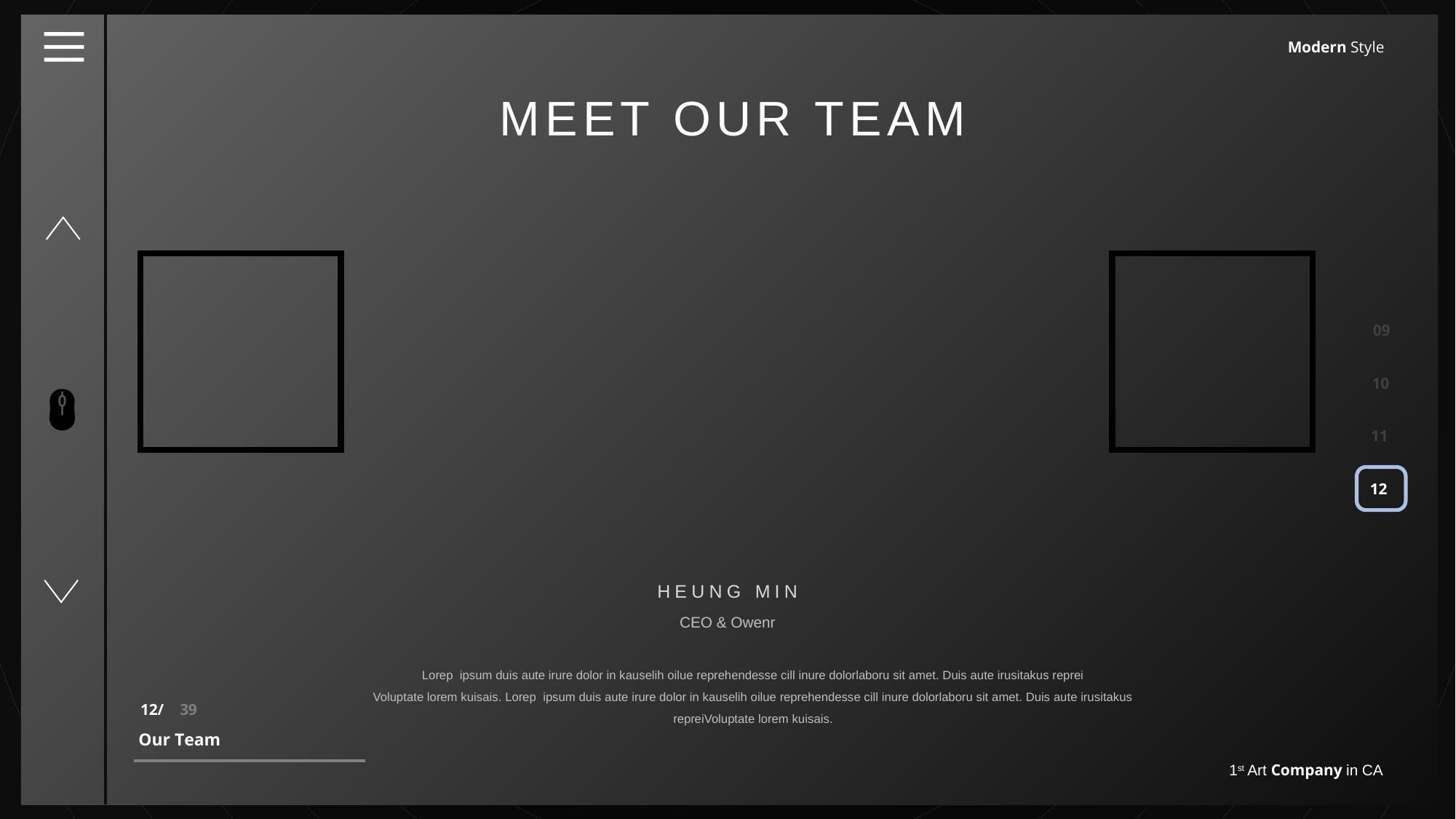

Modern Style
MEET OUR TEAM

09
10

11

12

HEUNG MIN
CEO & Owenr
Lorep  ipsum duis aute irure dolor in kauselih oilue reprehendesse cill inure dolorlaboru sit amet. Duis aute irusitakus reprei
Voluptate lorem kuisais. Lorep  ipsum duis aute irure dolor in kauselih oilue reprehendesse cill inure dolorlaboru sit amet. Duis aute irusitakus repreiVoluptate lorem kuisais.

12/    39
Our Team
1st Art Company in CA